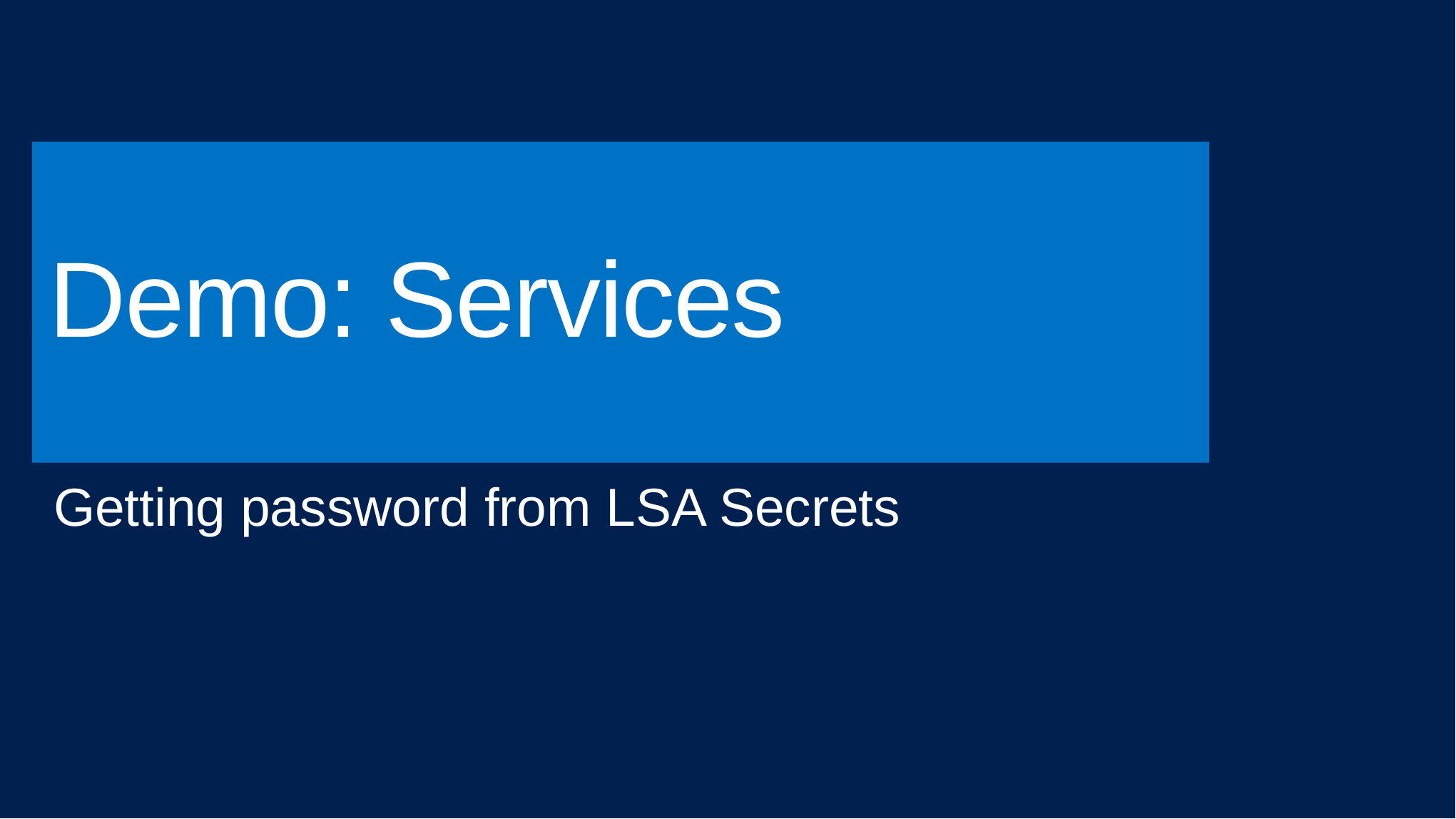

# Demo: Services
Getting password from LSA Secrets